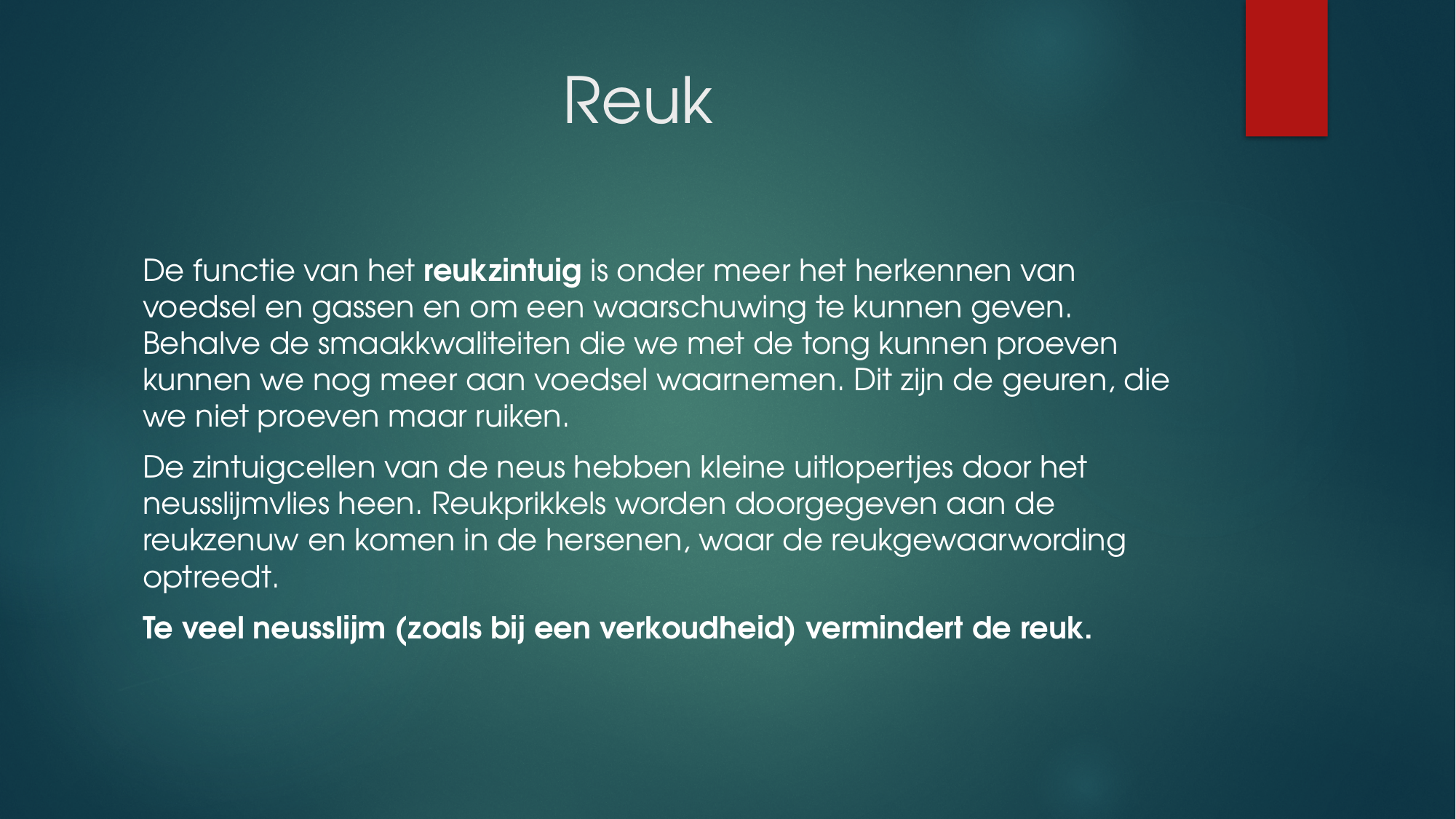

# Reuk
De functie van het reukzintuig is onder meer het herkennen van voedsel en gassen en om een waarschuwing te kunnen geven. Behalve de smaakkwaliteiten die we met de tong kunnen proeven kunnen we nog meer aan voedsel waarnemen. Dit zijn de geuren, die we niet proeven maar ruiken.
De zintuigcellen van de neus hebben kleine uitlopertjes door het neusslijmvlies heen. Reukprikkels worden doorgegeven aan de reukzenuw en komen in de hersenen, waar de reukgewaarwording optreedt.
Te veel neusslijm (zoals bij een verkoudheid) vermindert de reuk.